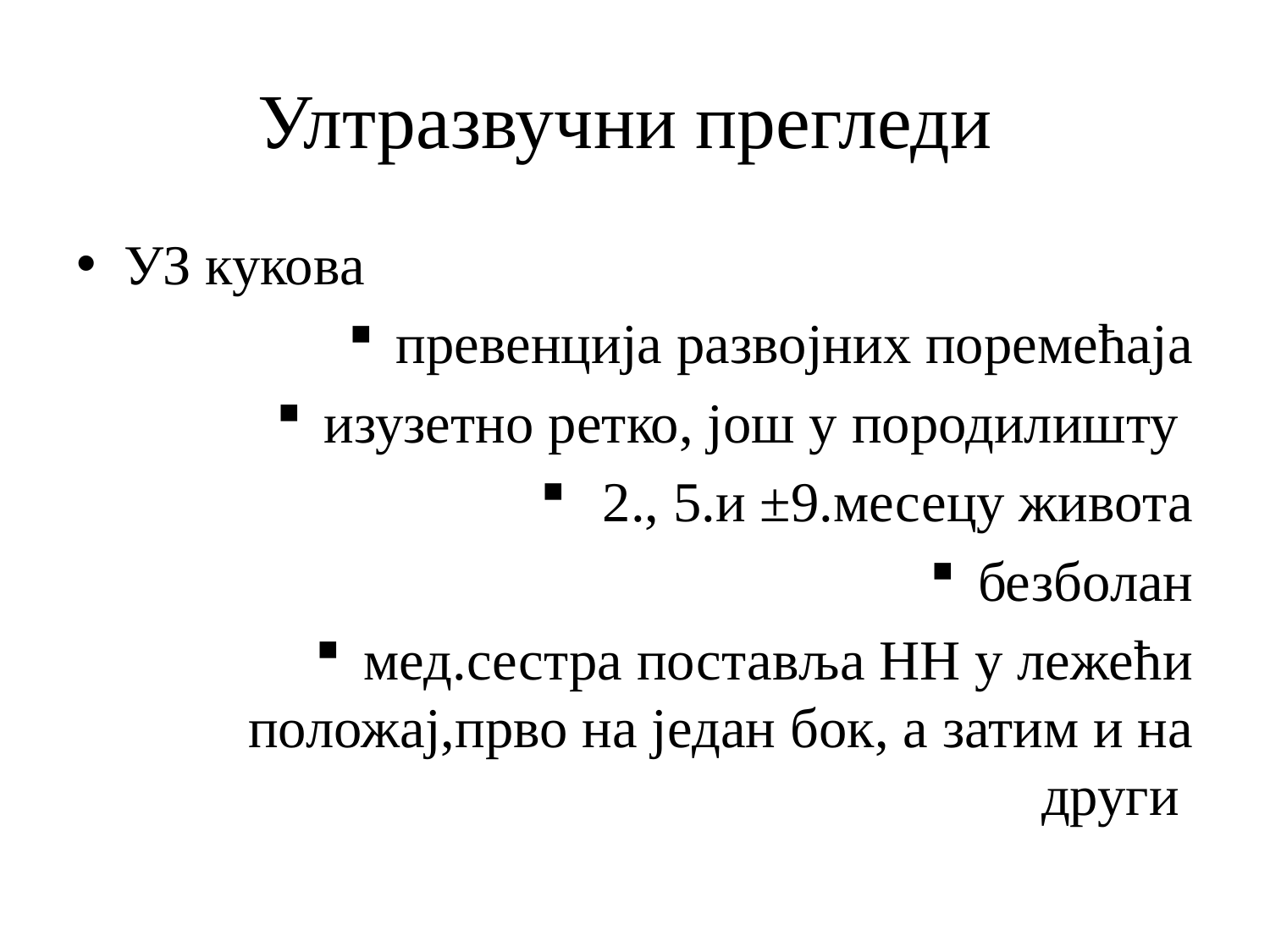

# Ултразвучни прегледи
УЗ кукова
превенција развојних поремећаја
изузетно ретко, још у породилишту
 2., 5.и ±9.месецу живота
безболан
мед.сестра поставља НН у лежећи положај,прво на један бок, а затим и на други